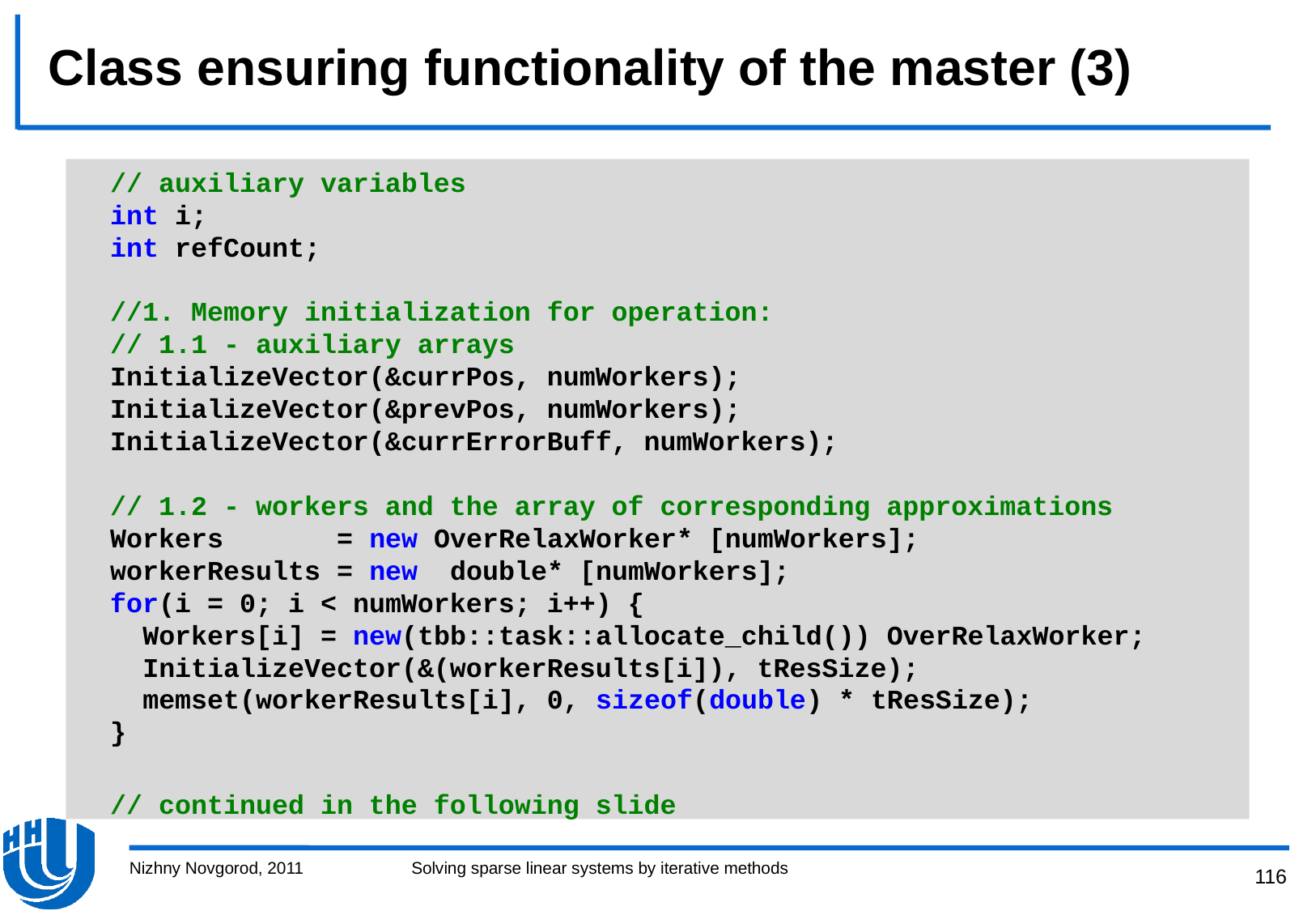

# Class ensuring functionality of the master (3)
  // auxiliary variables
  int i;
  int refCount;

  //1. Memory initialization for operation:
  // 1.1 - auxiliary arrays
  InitializeVector(&currPos, numWorkers);
  InitializeVector(&prevPos, numWorkers);
  InitializeVector(&currErrorBuff, numWorkers);

  // 1.2 - workers and the array of corresponding approximations
  Workers       = new OverRelaxWorker* [numWorkers];
  workerResults = new  double* [numWorkers];
  for(i = 0; i < numWorkers; i++) {
    Workers[i] = new(tbb::task::allocate_child()) OverRelaxWorker;
    InitializeVector(&(workerResults[i]), tResSize);
    memset(workerResults[i], 0, sizeof(double) * tResSize);
  }

  // continued in the following slide
Nizhny Novgorod, 2011
Solving sparse linear systems by iterative methods